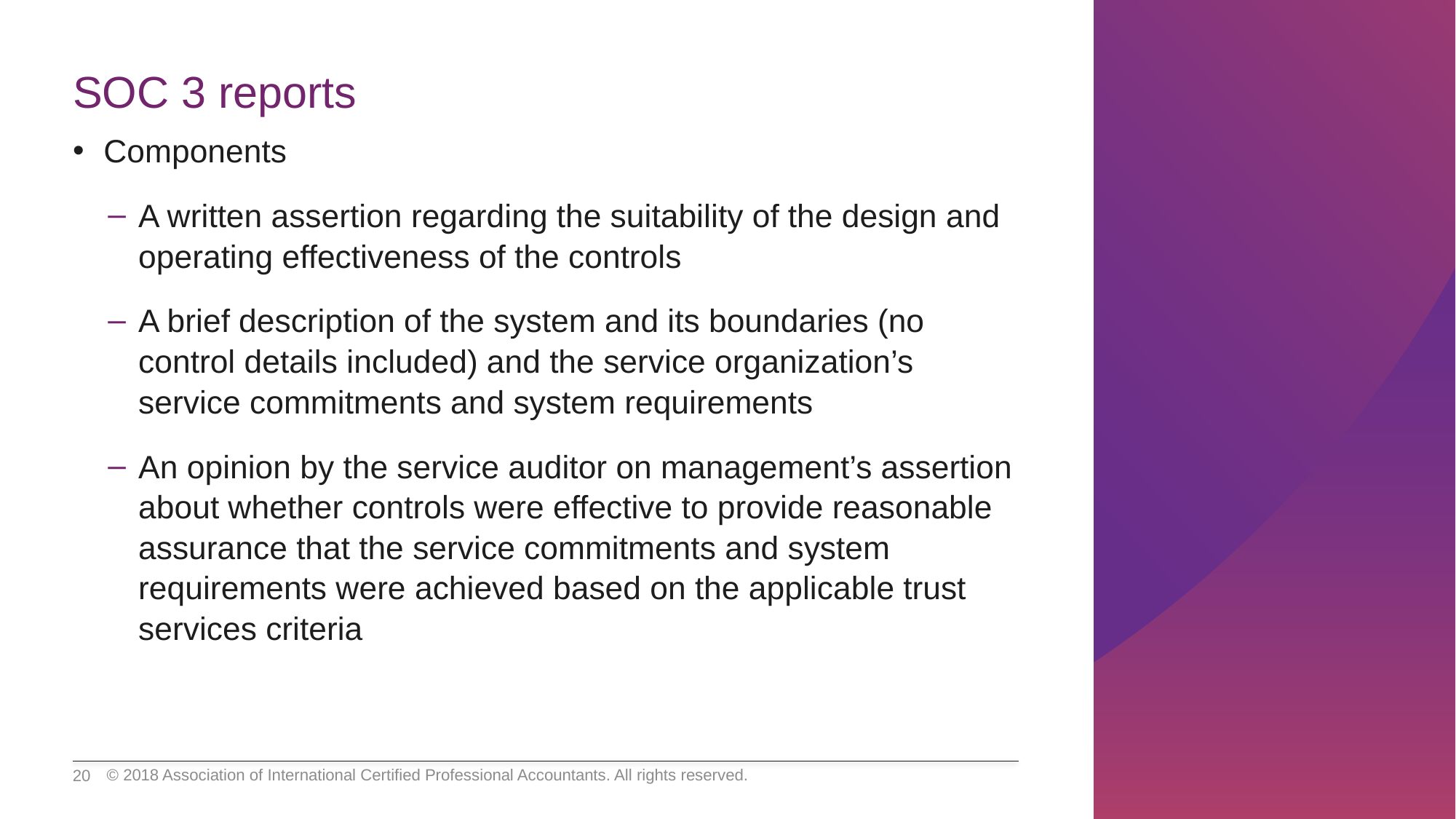

# SOC 3 reports
Components
A written assertion regarding the suitability of the design and operating effectiveness of the controls
A brief description of the system and its boundaries (no control details included) and the service organization’s service commitments and system requirements
An opinion by the service auditor on management’s assertion about whether controls were effective to provide reasonable assurance that the service commitments and system requirements were achieved based on the applicable trust services criteria

© 2018 Association of International Certified Professional Accountants. All rights reserved.
20